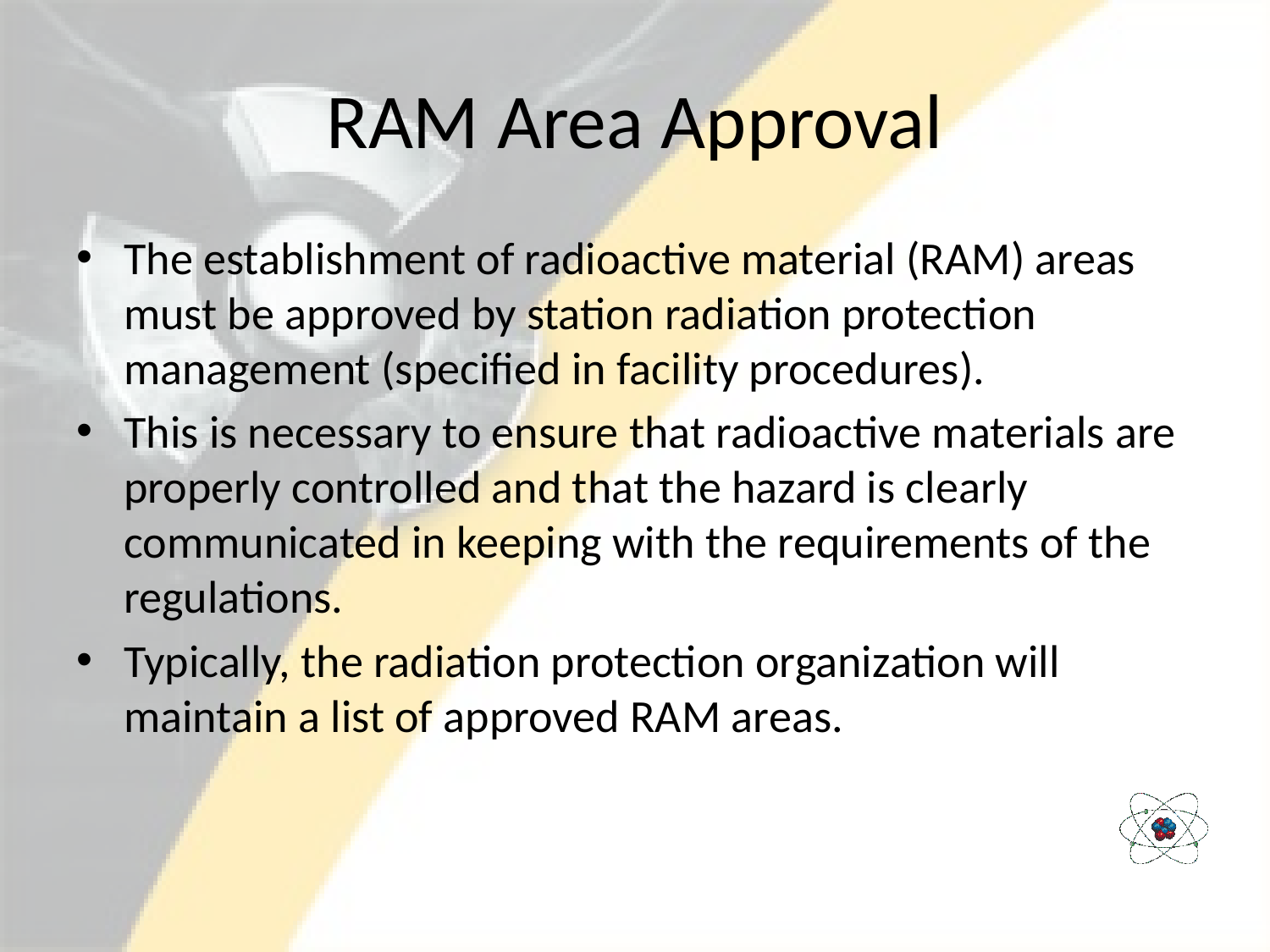

# RAM Area Approval
The establishment of radioactive material (RAM) areas must be approved by station radiation protection management (specified in facility procedures).
This is necessary to ensure that radioactive materials are properly controlled and that the hazard is clearly communicated in keeping with the requirements of the regulations.
Typically, the radiation protection organization will maintain a list of approved RAM areas.